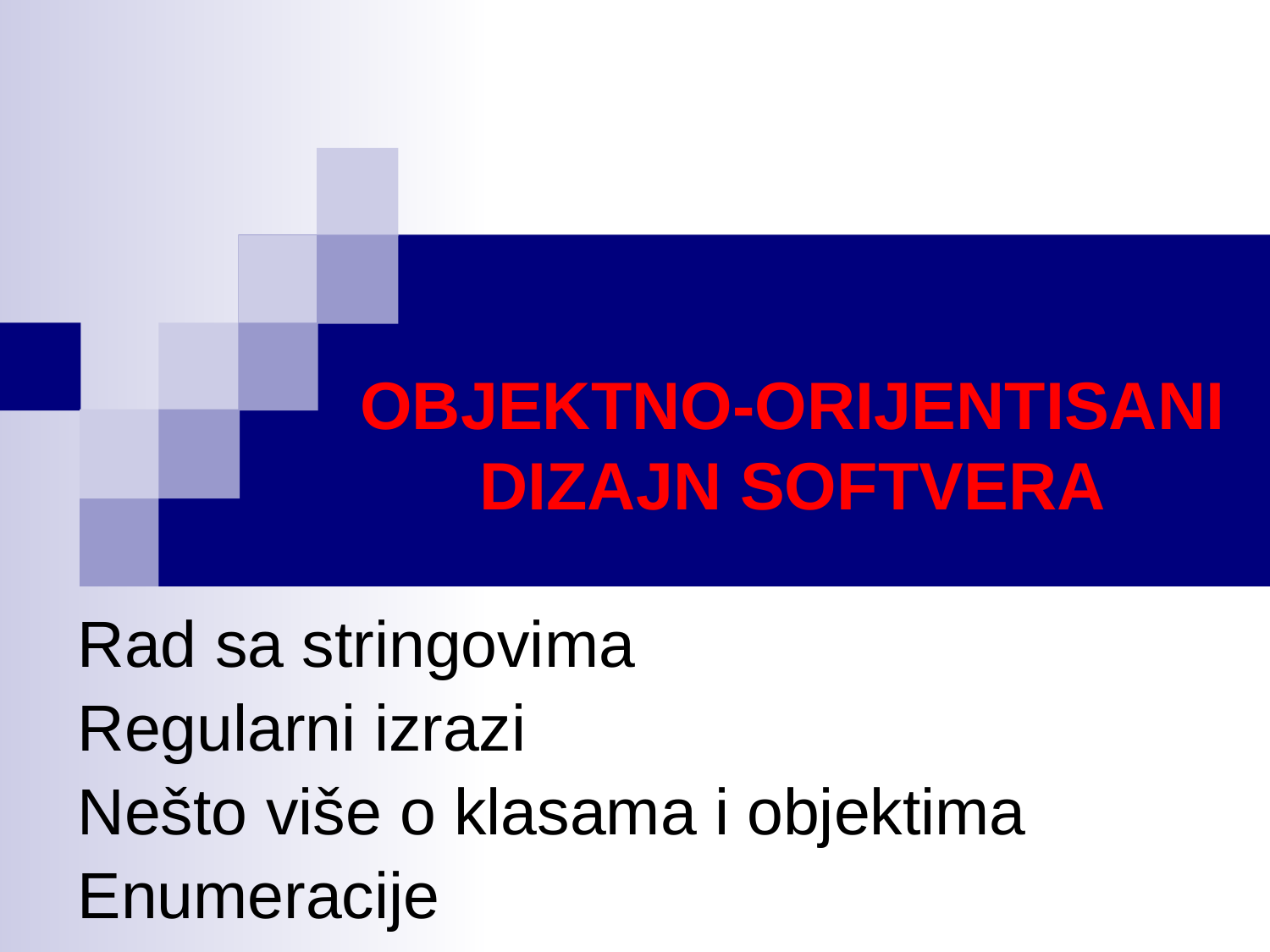

# OBJEKTNO-ORIJENTISANI DIZAJN SOFTVERA
Rad sa stringovima
Regularni izrazi
Nešto više o klasama i objektima
Enumeracije